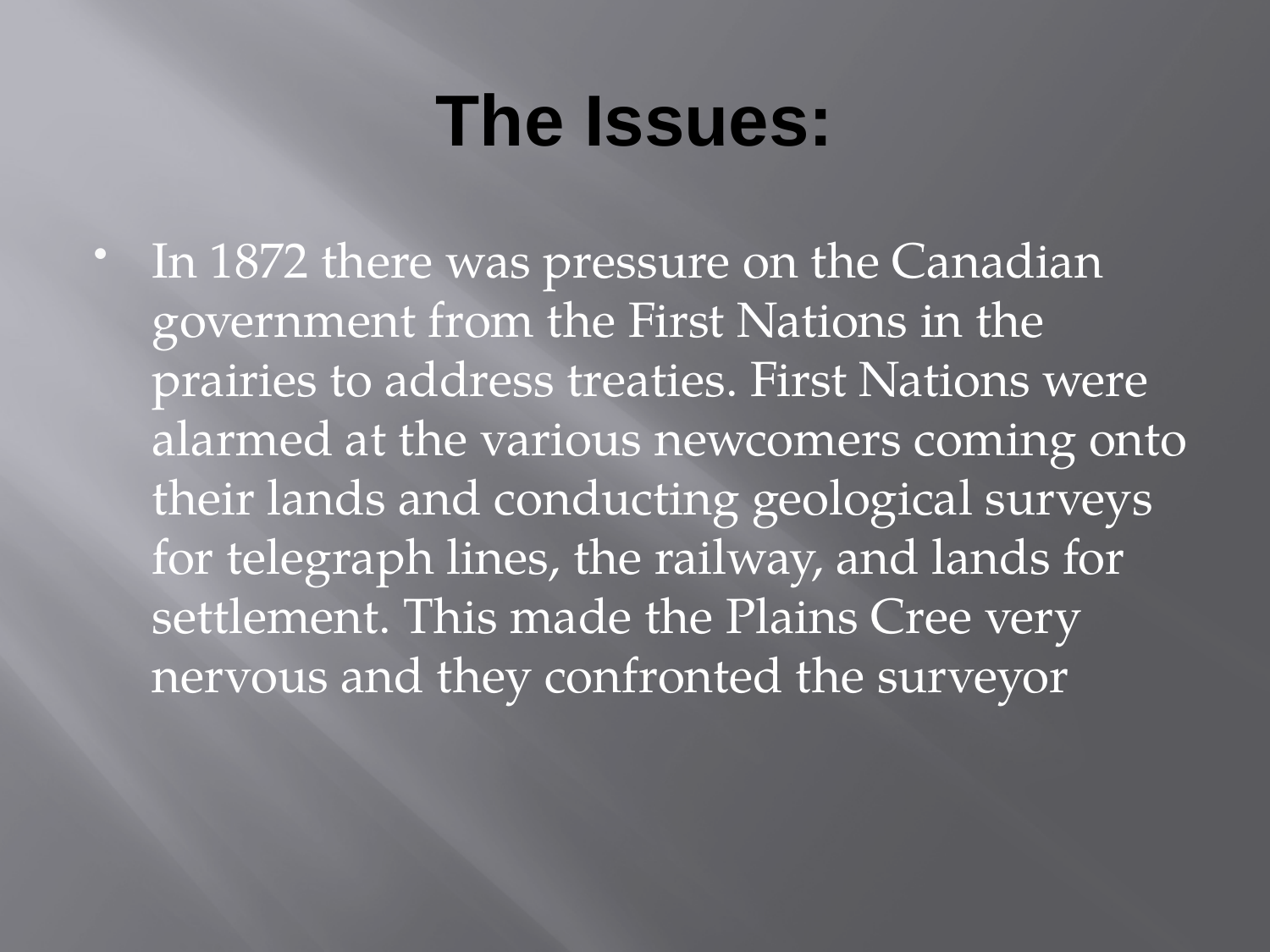

# The Issues:
In 1872 there was pressure on the Canadian government from the First Nations in the prairies to address treaties. First Nations were alarmed at the various newcomers coming onto their lands and conducting geological surveys for telegraph lines, the railway, and lands for settlement. This made the Plains Cree very nervous and they confronted the surveyor